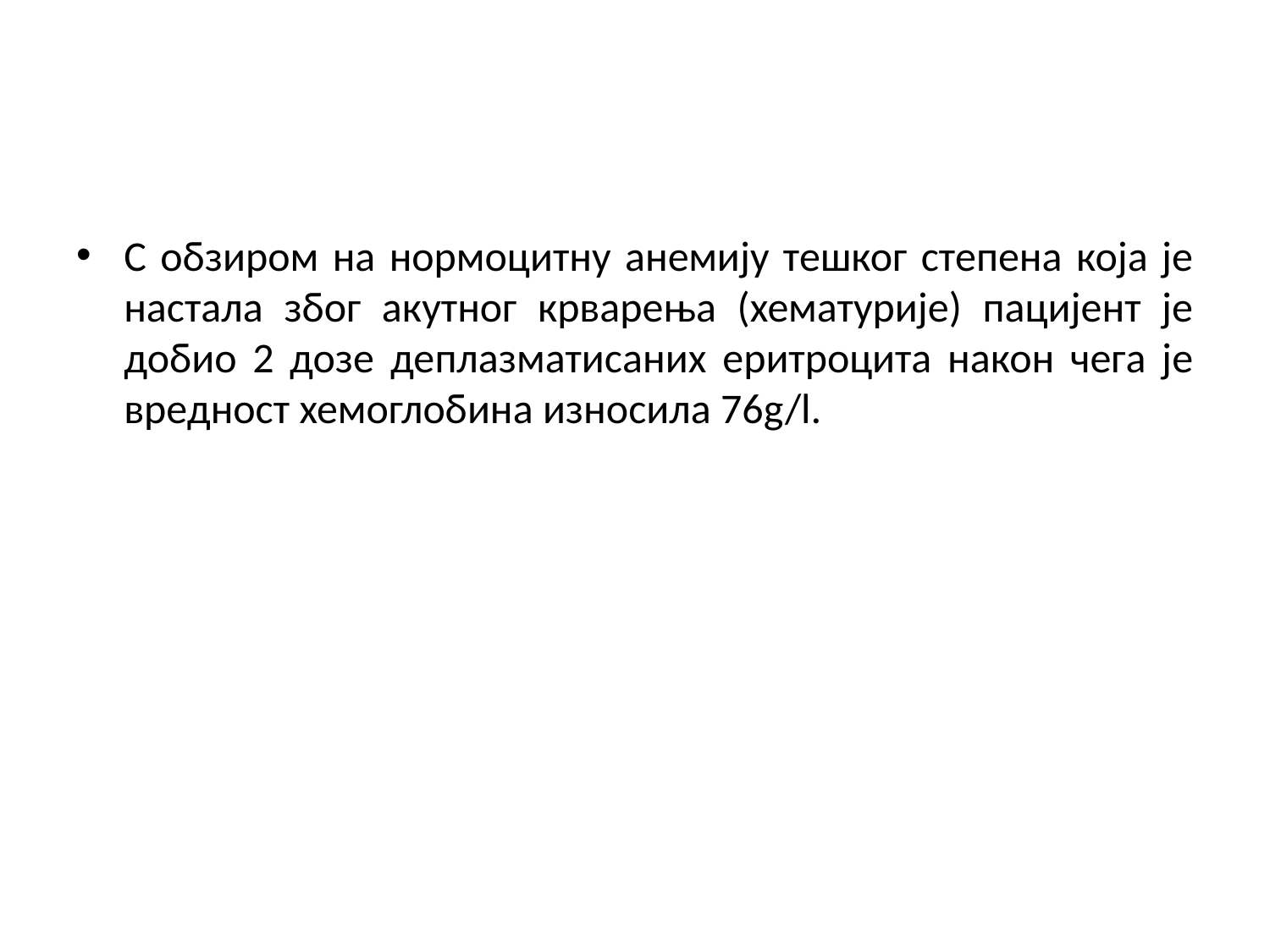

#
С обзиром на нормоцитну анемију тешког степена која је настала због акутног крварења (хематурије) пацијент је добио 2 дозе деплазматисаних еритроцита након чега је вредност хемоглобина износила 76g/l.